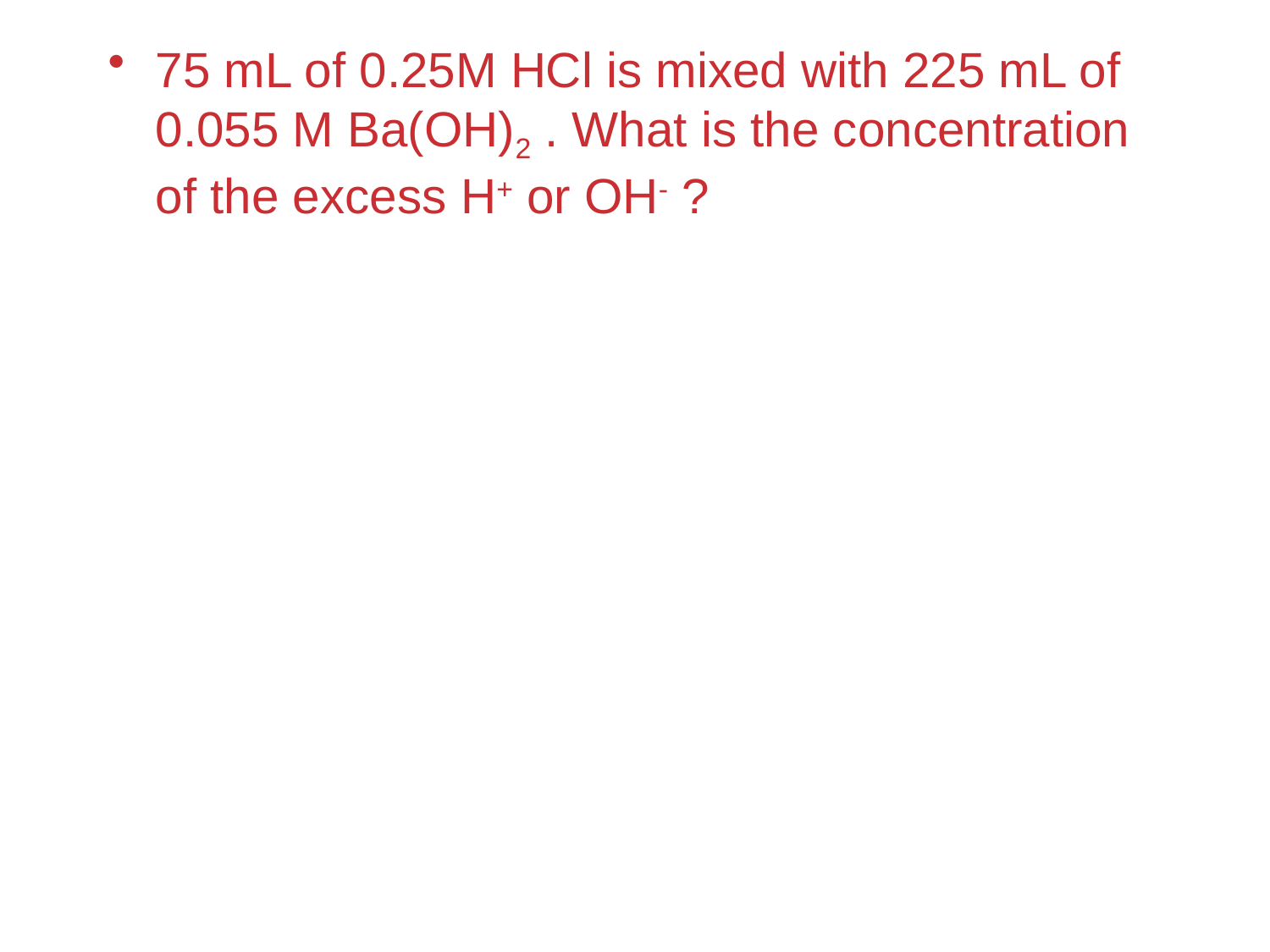

75 mL of 0.25M HCl is mixed with 225 mL of 0.055 M Ba(OH)2 . What is the concentration of the excess H+ or OH- ?
#